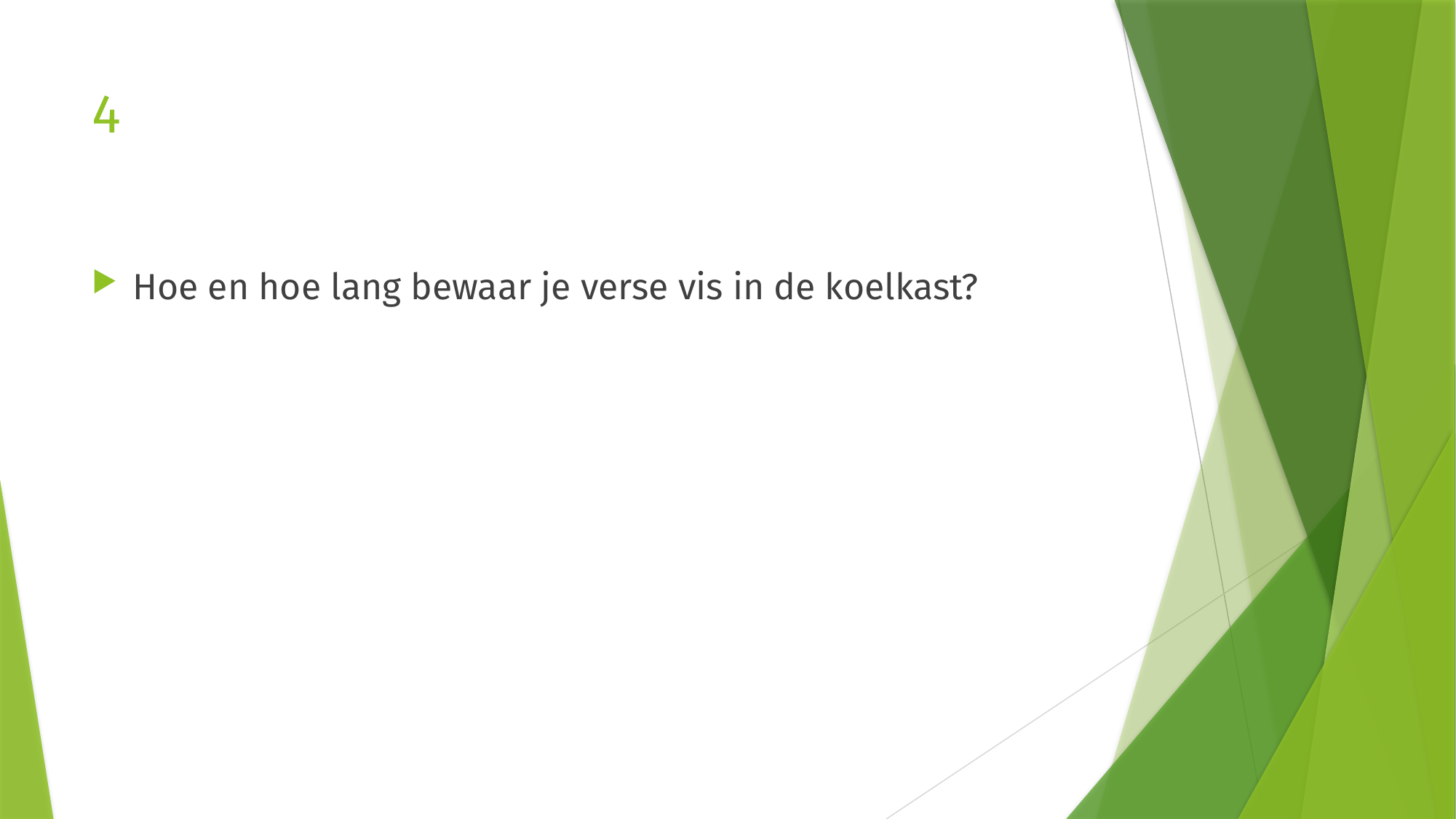

# 4
Hoe en hoe lang bewaar je verse vis in de koelkast?